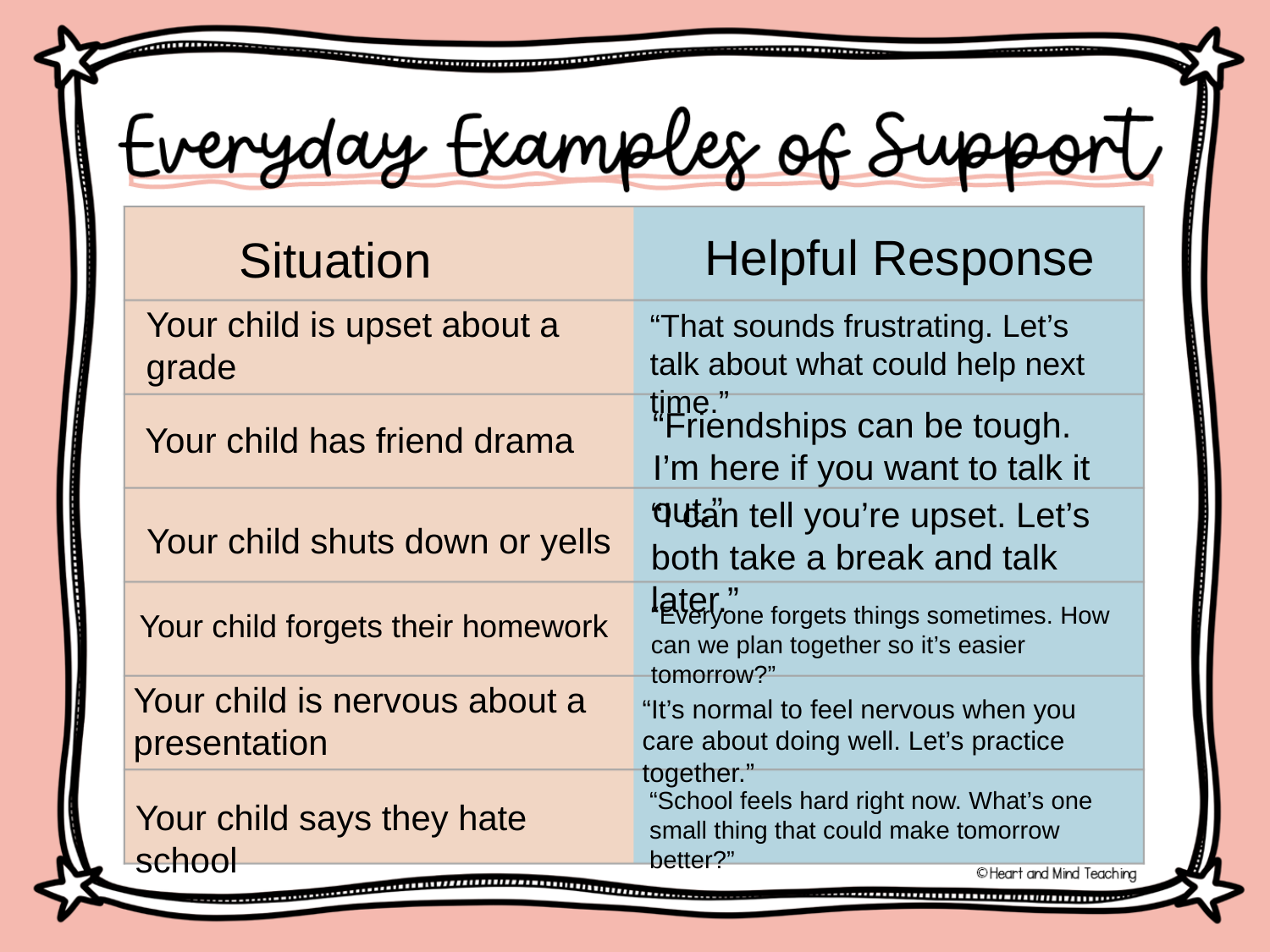

Helpful Response
Situation
Your child is upset about a grade
“That sounds frustrating. Let’s talk about what could help next time.”
“Friendships can be tough. I’m here if you want to talk it out.”
Your child has friend drama
“I can tell you’re upset. Let’s both take a break and talk later.”
Your child shuts down or yells
“Everyone forgets things sometimes. How can we plan together so it’s easier tomorrow?”
Your child forgets their homework
Your child is nervous about a presentation
“It’s normal to feel nervous when you care about doing well. Let’s practice together.”
“School feels hard right now. What’s one small thing that could make tomorrow better?”
Your child says they hate school